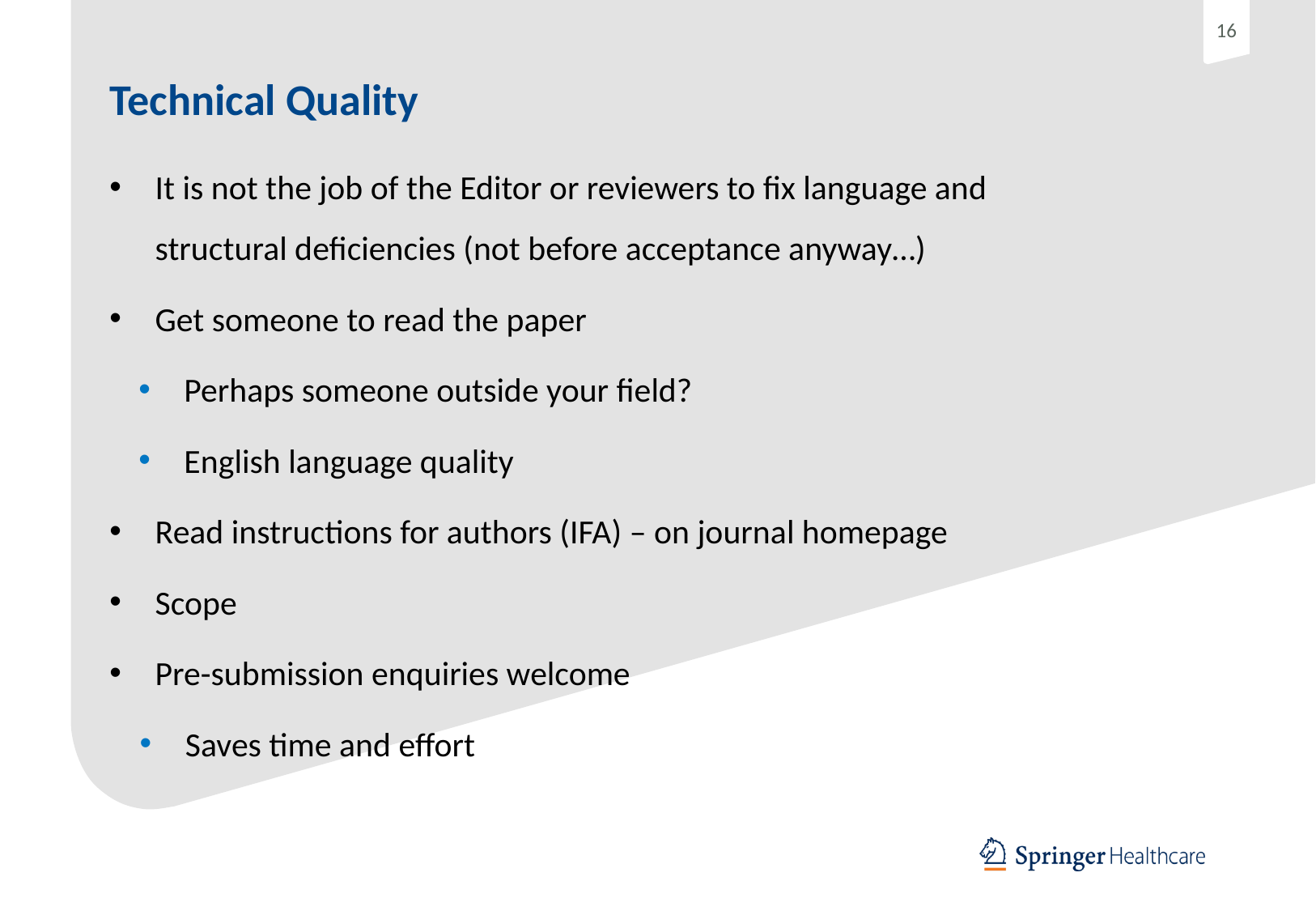

# Technical Quality

It is not the job of the Editor or reviewers to fix language and structural deficiencies (not before acceptance anyway…)
Get someone to read the paper
Perhaps someone outside your field?
English language quality
Read instructions for authors (IFA) – on journal homepage
Scope
Pre-submission enquiries welcome
Saves time and effort